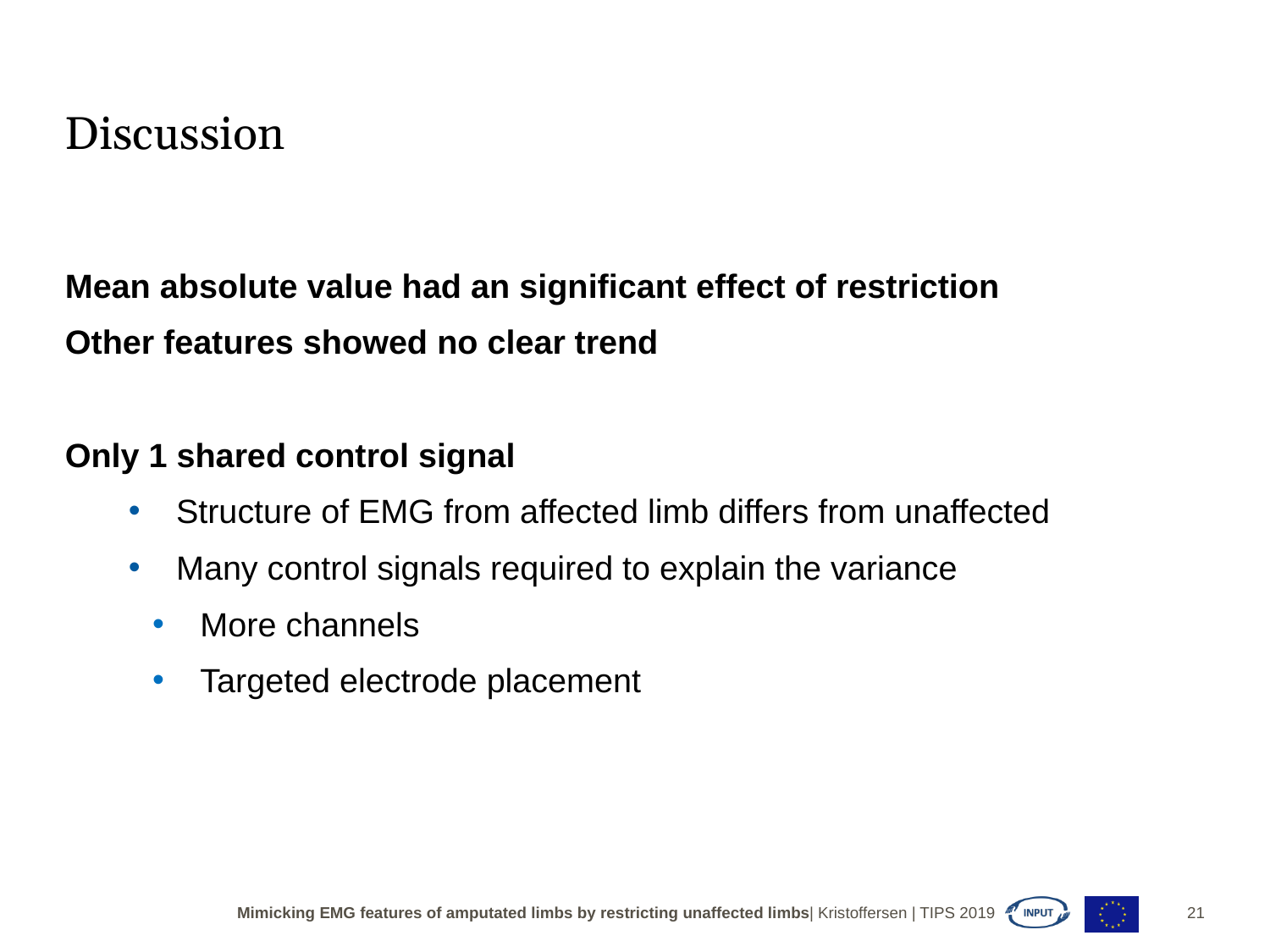

# Discussion

Mean absolute value had an significant effect of restriction
Other features showed no clear trend

Only 1 shared control signal
Structure of EMG from affected limb differs from unaffected
Many control signals required to explain the variance
More channels
Targeted electrode placement

Mimicking EMG features of amputated limbs by restricting unaffected limbs| Kristoffersen | TIPS 2019
21